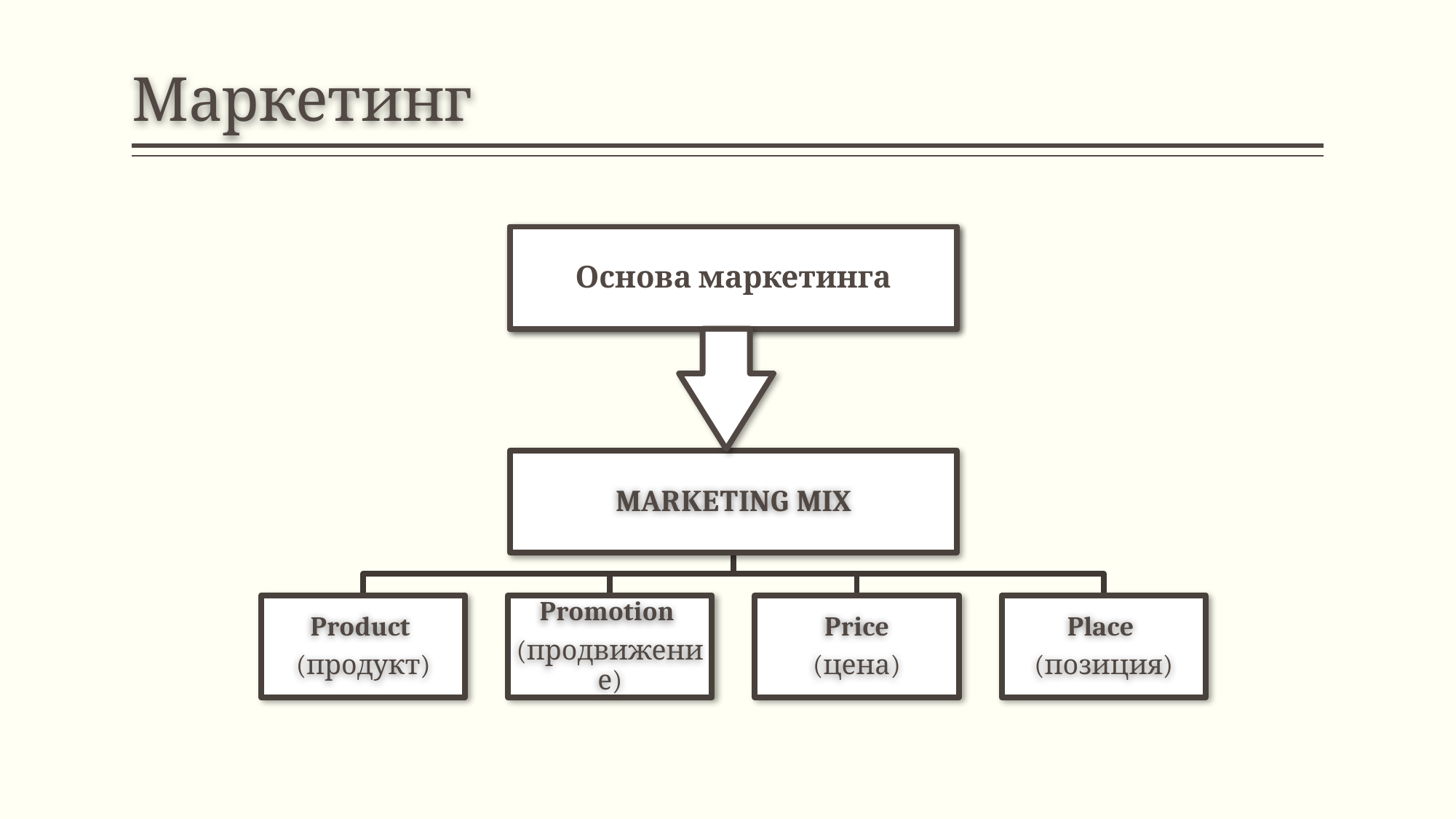

# Маркетинг

Основа маркетинга

MARKETING MIX

Product
(продукт)

Promotion
(продвижение)

Price
(цена)

Place
(позиция)